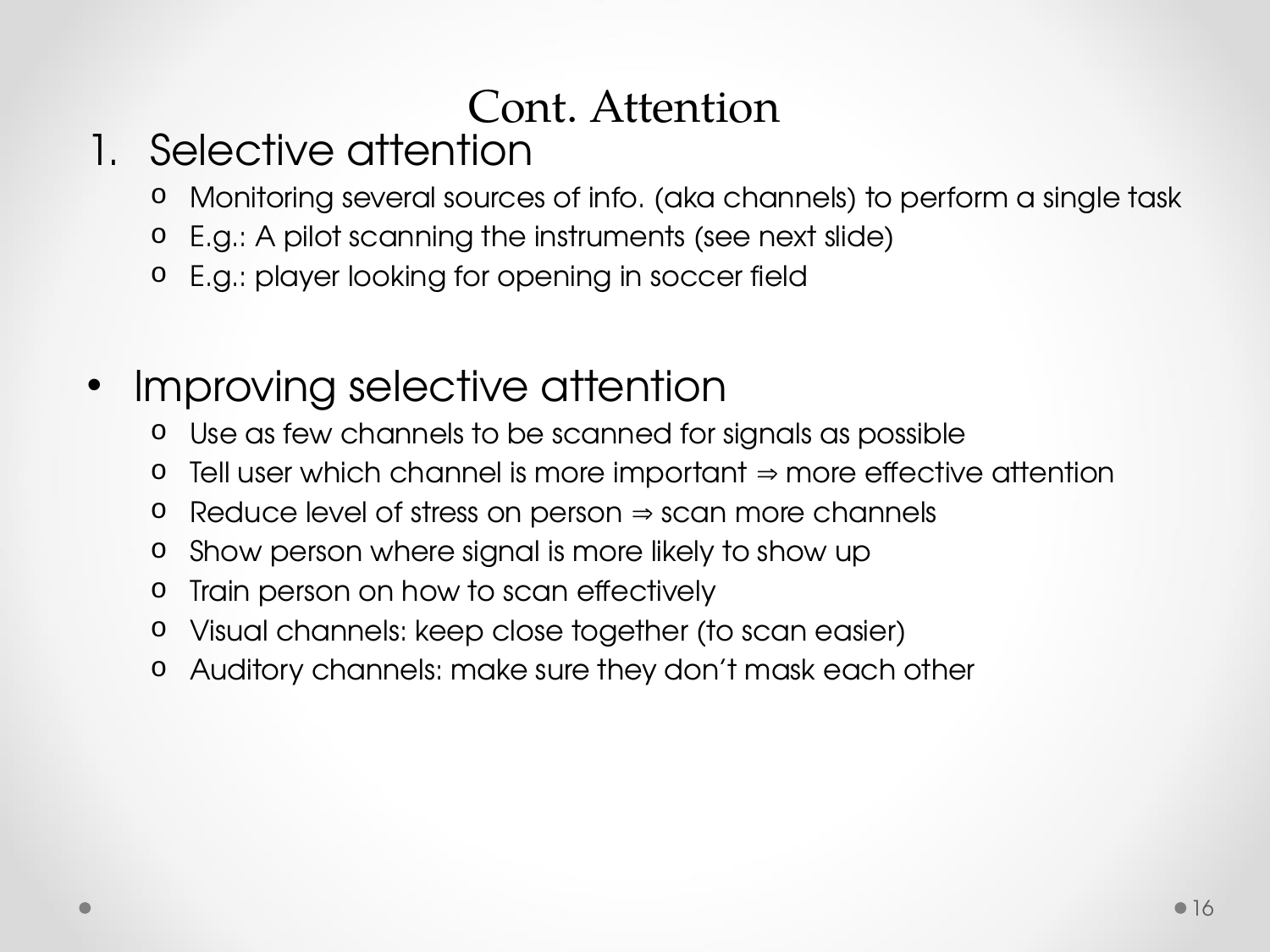

# Cont. Attention

Selective attention
Monitoring several sources of info. (aka channels) to perform a single task
E.g.: A pilot scanning the instruments (see next slide)
E.g.: player looking for opening in soccer field

Improving selective attention
Use as few channels to be scanned for signals as possible
Tell user which channel is more important ⇒ more effective attention
Reduce level of stress on person ⇒ scan more channels
Show person where signal is more likely to show up
Train person on how to scan effectively
Visual channels: keep close together (to scan easier)
Auditory channels: make sure they don’t mask each other

16